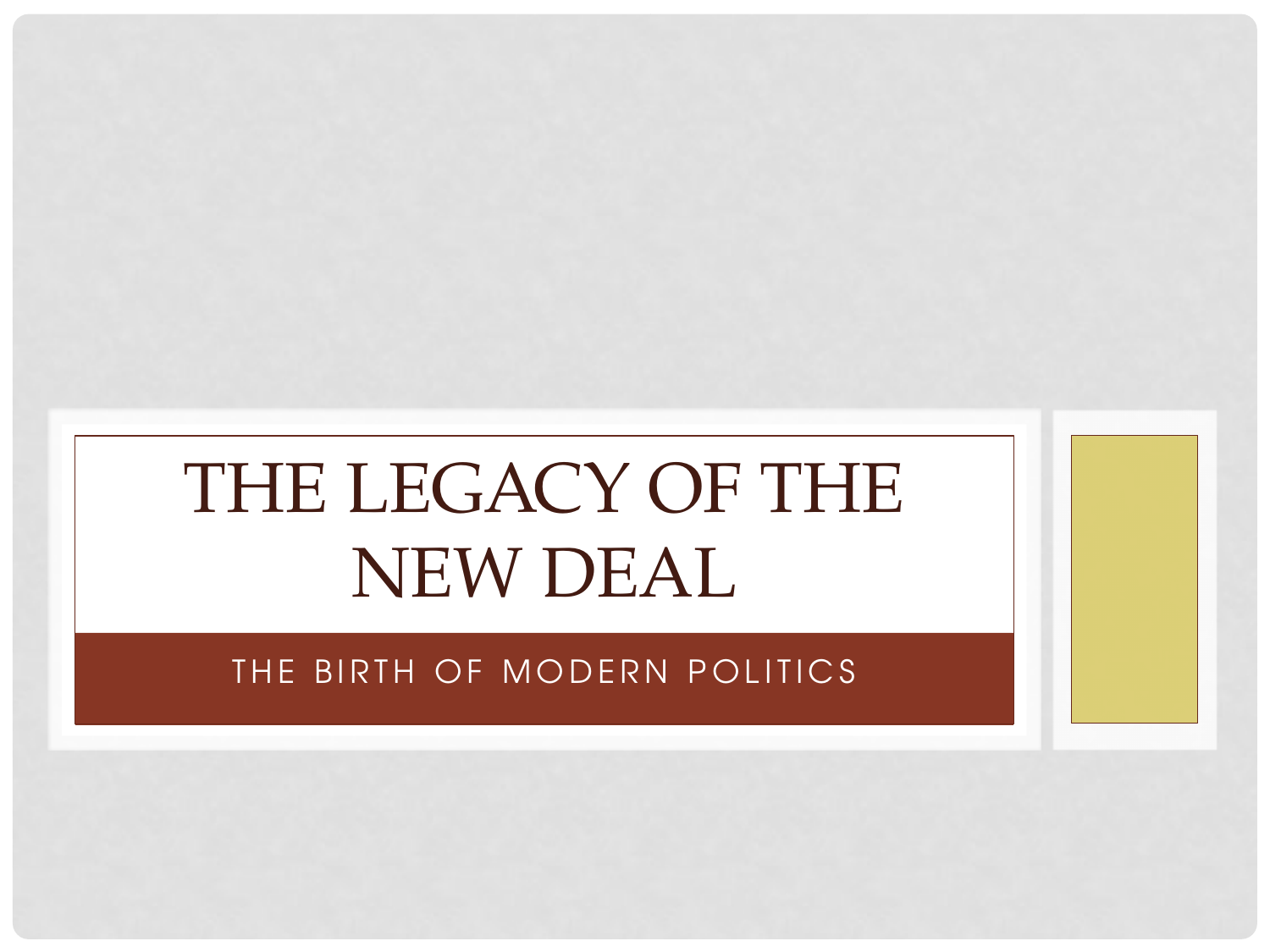

# The Legacy of the New deal
The Birth of Modern Politics